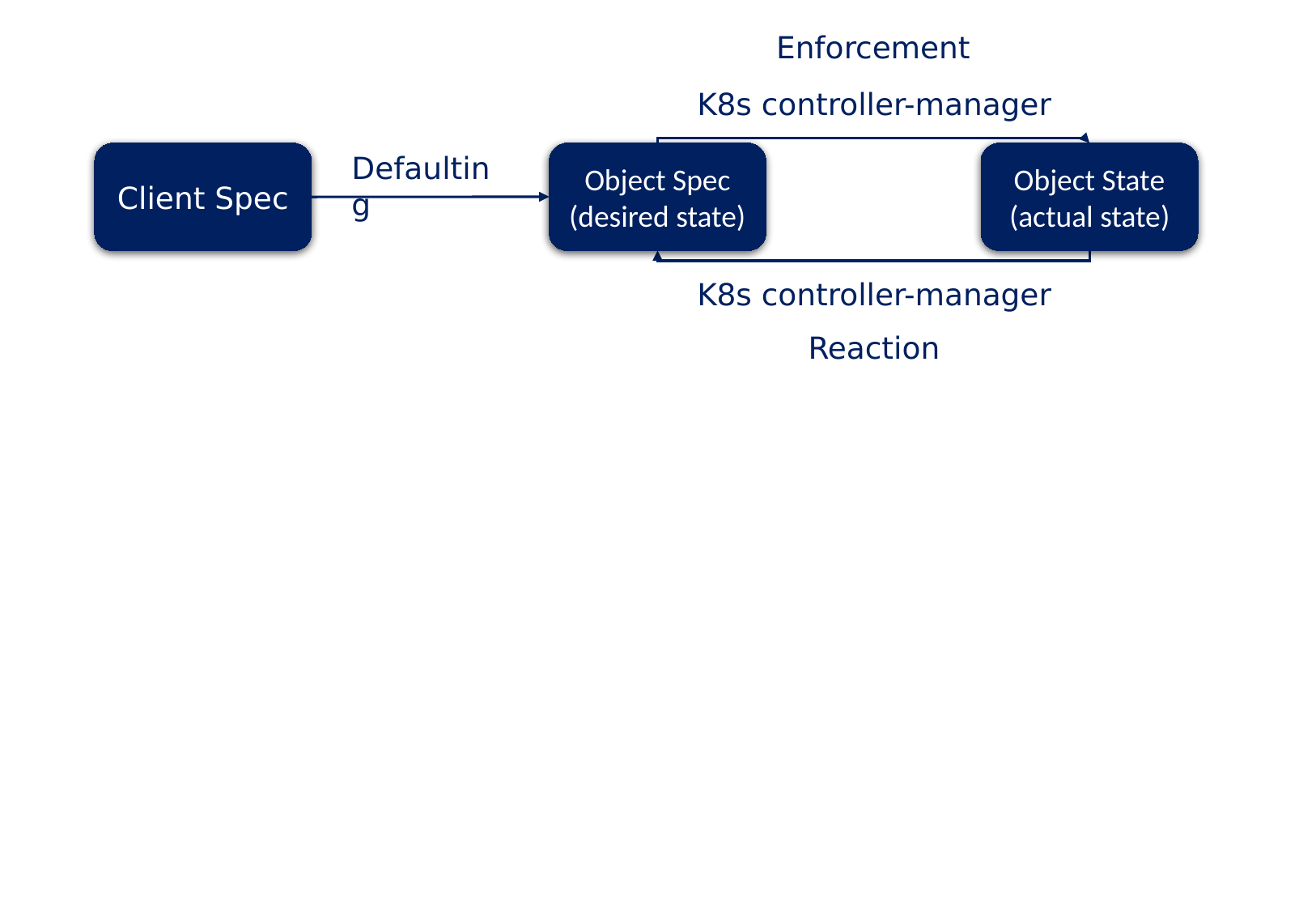

Enforcement
K8s controller-manager
Object Spec
(desired state)
Object State
(actual state)
Defaulting
Client Spec
K8s controller-manager
Reaction